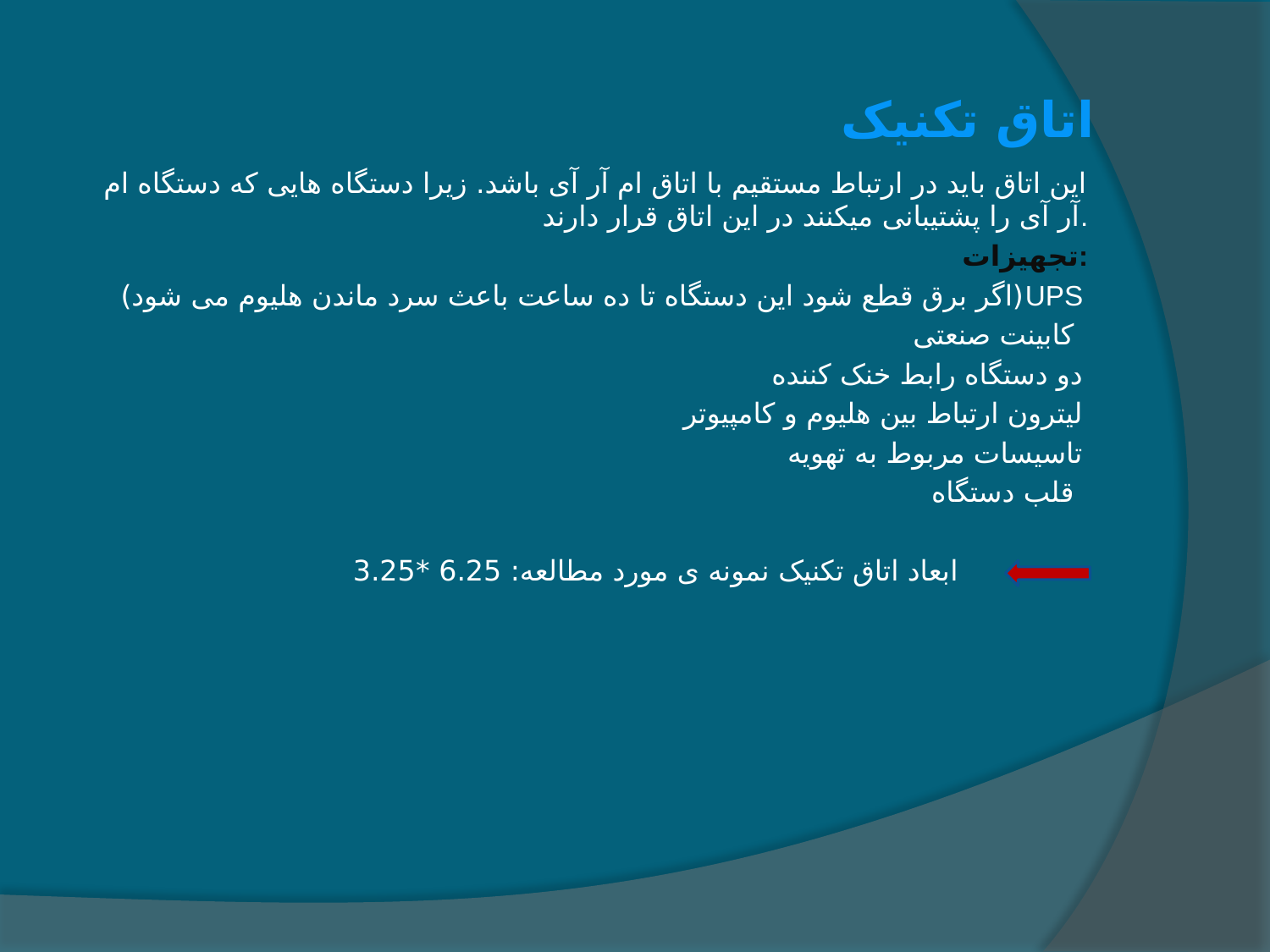

# اتاق تکنیک
این اتاق باید در ارتباط مستقیم با اتاق ام آر آی باشد. زیرا دستگاه هایی که دستگاه ام آر آی را پشتیبانی میکنند در این اتاق قرار دارند.
تجهیزات:
UPS(اگر برق قطع شود این دستگاه تا ده ساعت باعث سرد ماندن هلیوم می شود)
 کابینت صنعتی
دو دستگاه رابط خنک کننده
لیترون ارتباط بین هلیوم و کامپیوتر
تاسیسات مربوط به تهویه
 قلب دستگاه

              ابعاد اتاق تکنیک نمونه ی مورد مطالعه: 6.25 *3.25